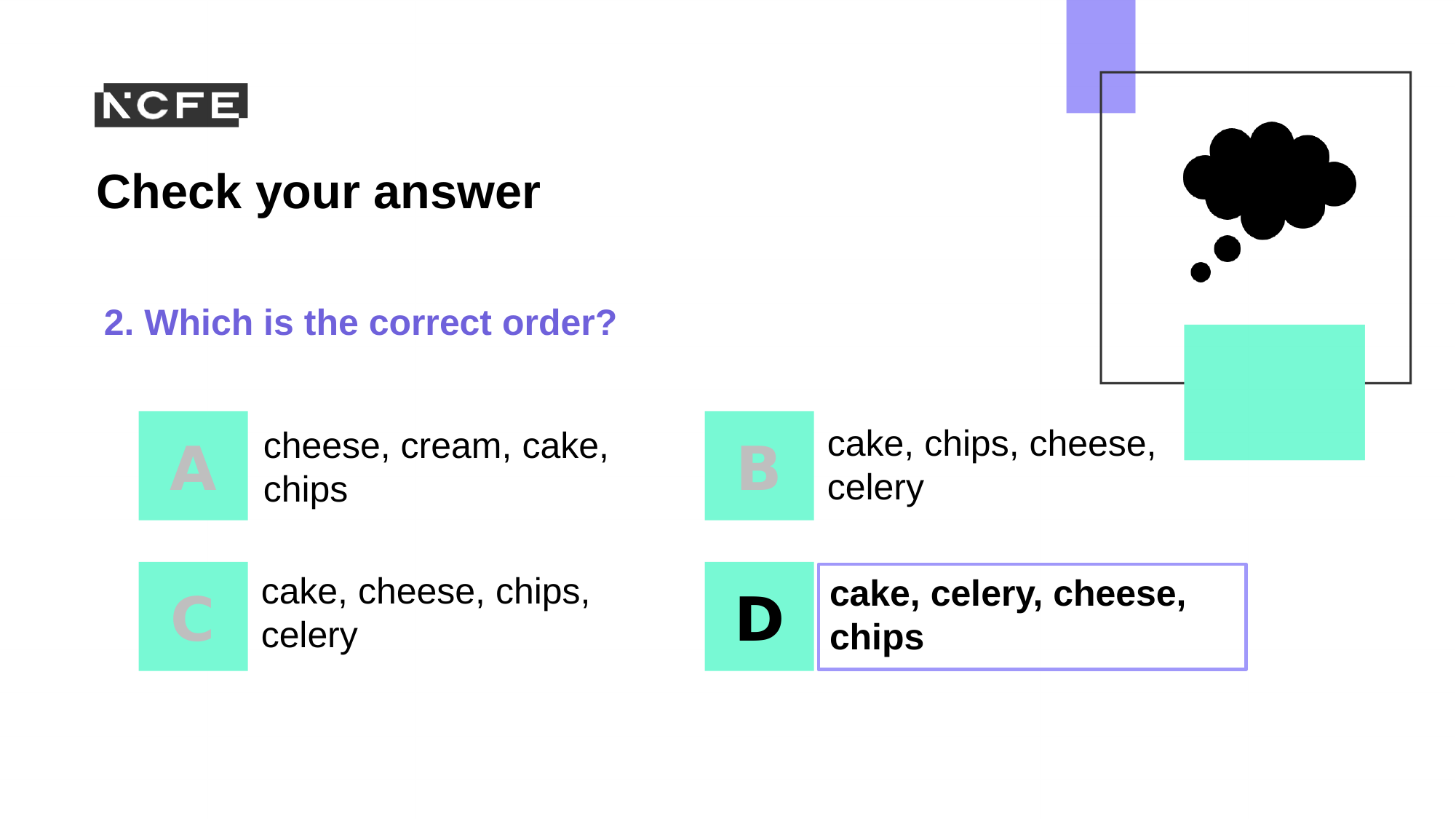

2. Which is the correct order?
cake, chips, cheese,
celery
cheese, cream, cake, chips
cake, cheese, chips, celery
cake, celery, cheese, chips